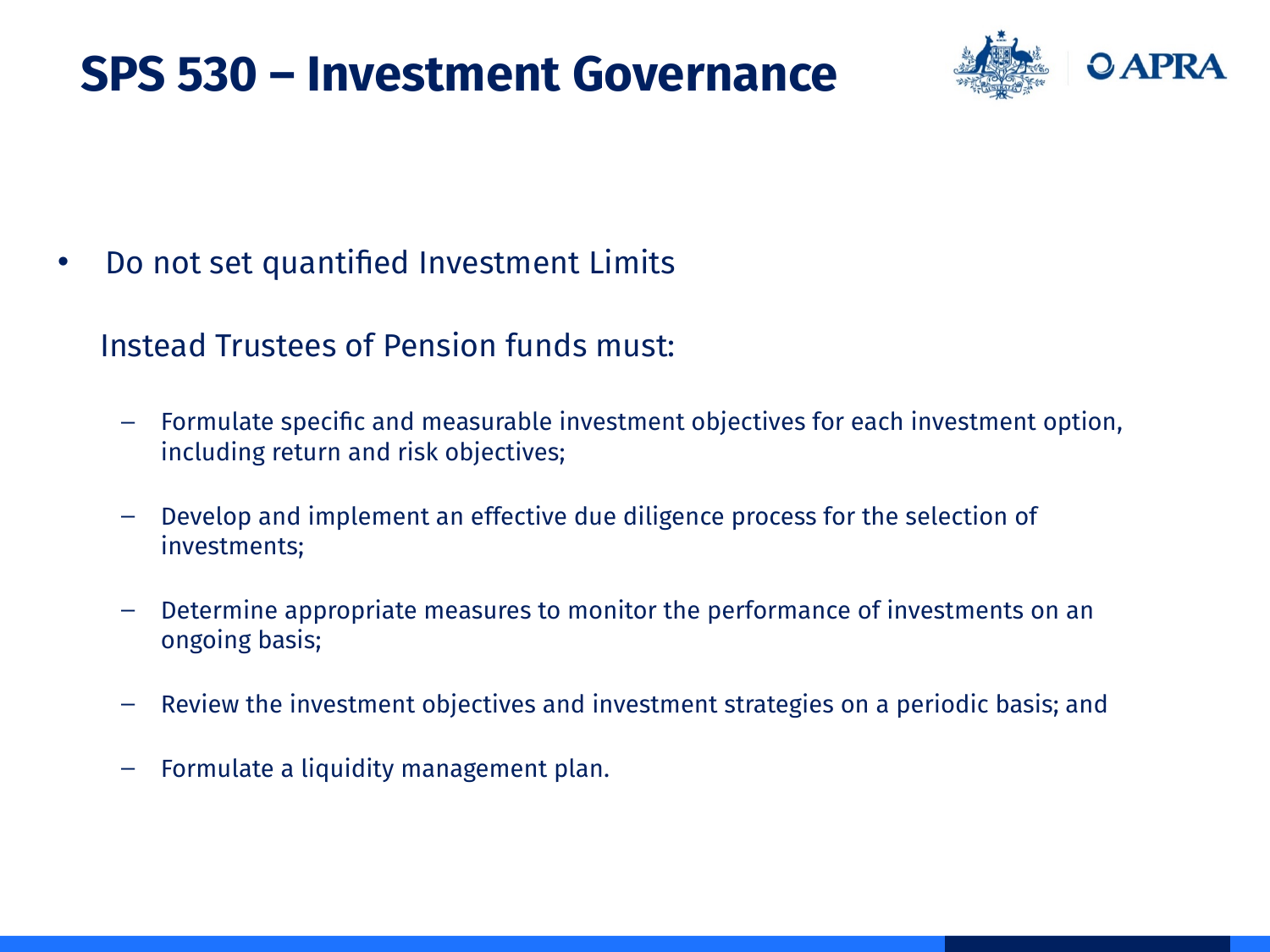

# SPS 530 – Investment Governance
Do not set quantified Investment Limits
     Instead Trustees of Pension funds must:
Formulate specific and measurable investment objectives for each investment option, including return and risk objectives;
Develop and implement an effective due diligence process for the selection of investments;
Determine appropriate measures to monitor the performance of investments on an ongoing basis;
Review the investment objectives and investment strategies on a periodic basis; and
Formulate a liquidity management plan.